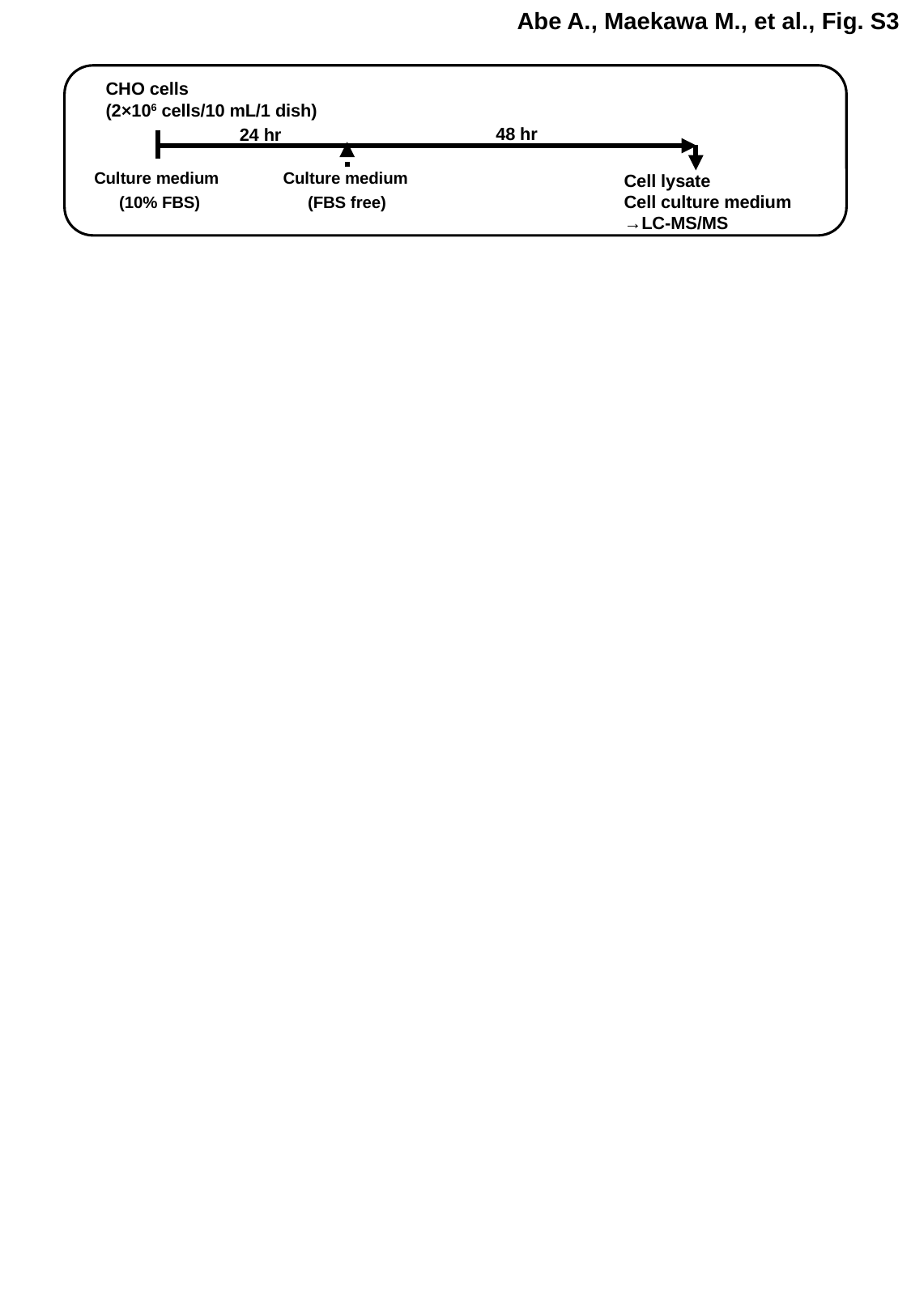

Abe A., Maekawa M., et al., Fig. S3

CHO cells
(2×106 cells/10 mL/1 dish)
48 hr
24 hr
Culture medium
Culture medium
Cell lysate
Cell culture medium
→LC-MS/MS
(10% FBS)
(FBS free)
3